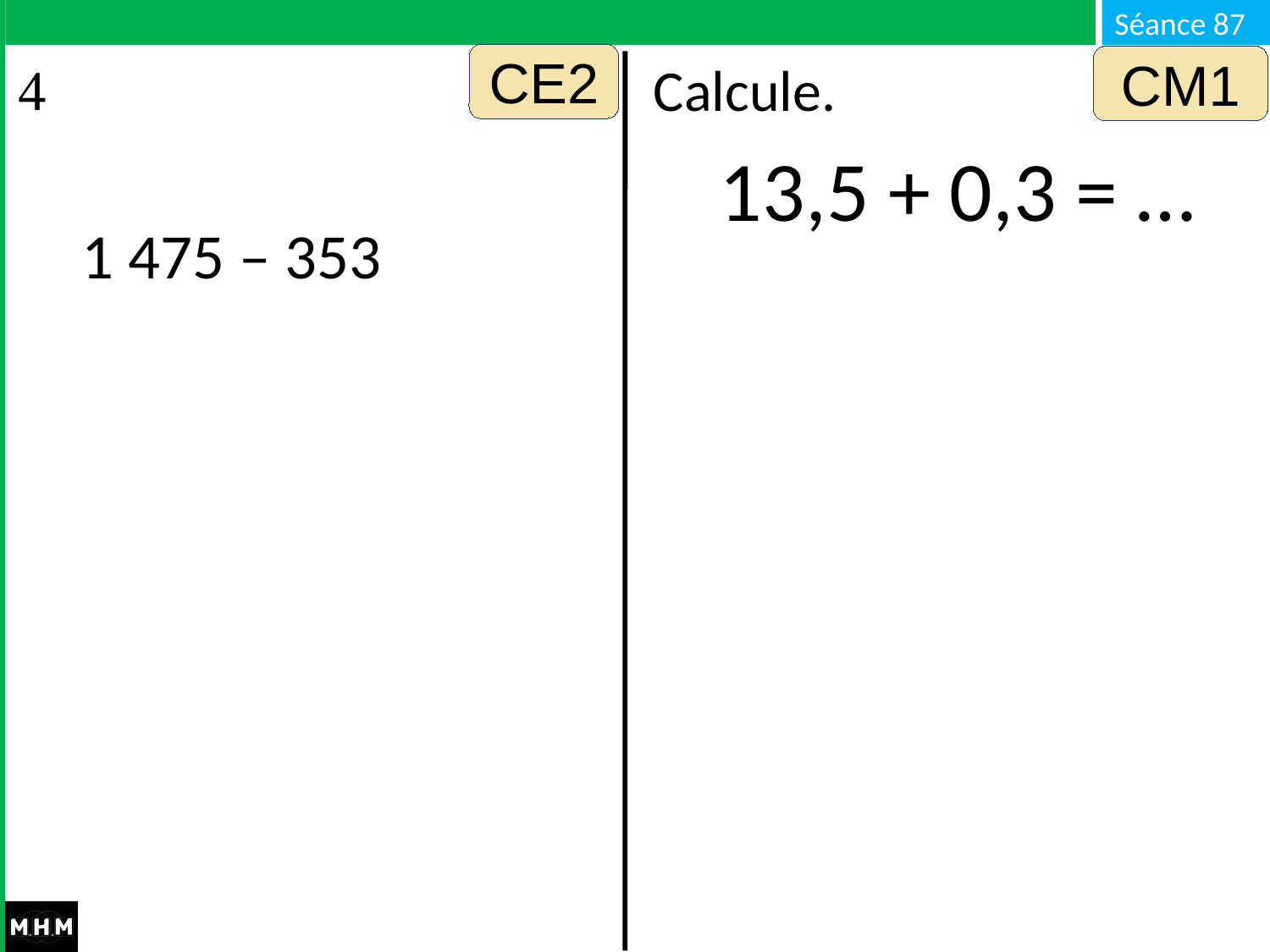

CE2
CM1

Calcule.
13,5 + 0,3 = …
1 475 – 353